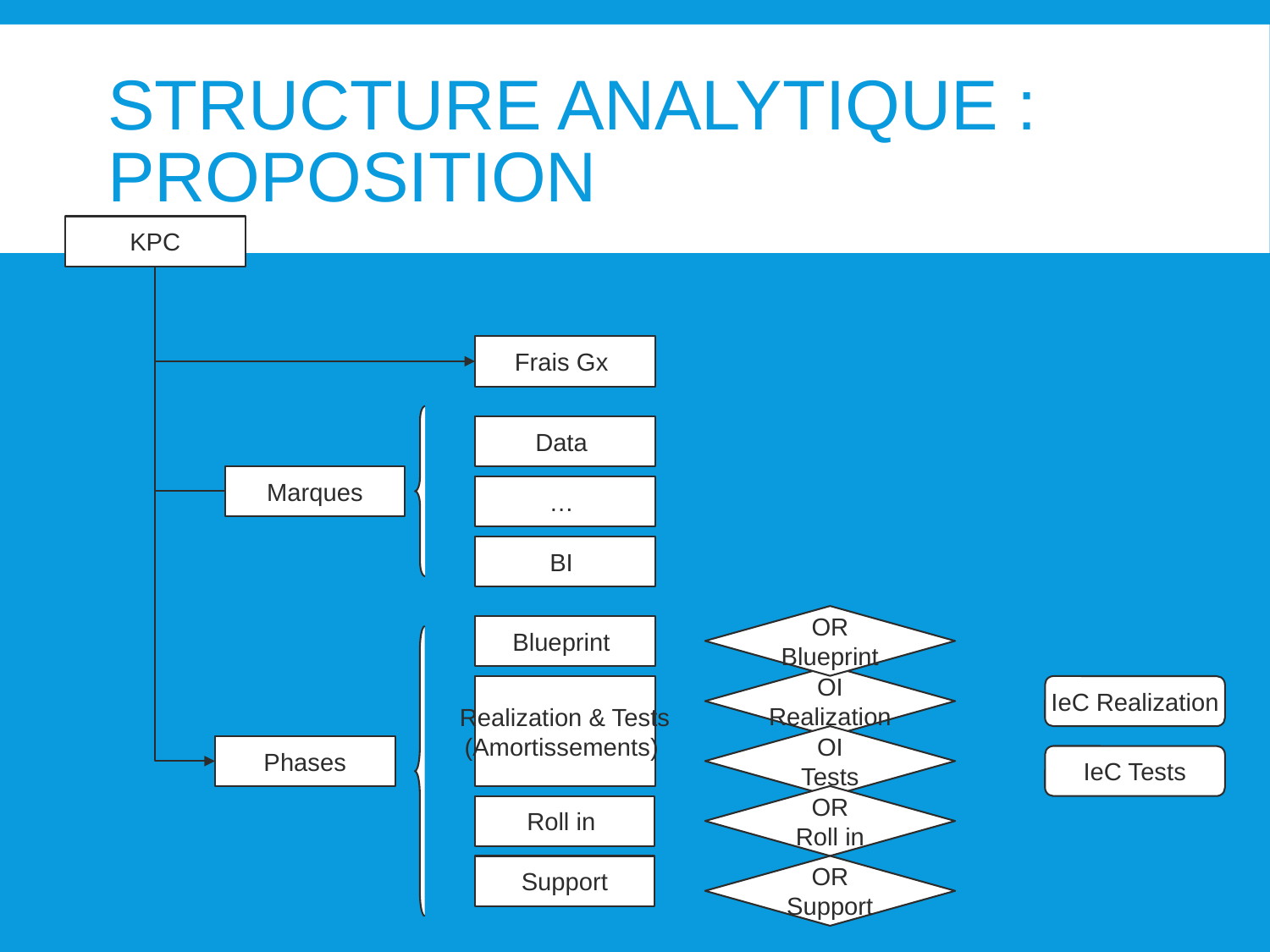

# Structure analytique : proposition
KPC
Frais Gx

Data
Marques
…
BI
OR
Blueprint
Blueprint

OI
Realization
Realization & Tests
(Amortissements)
IeC Realization
OI
Tests
Phases
IeC Tests
OR
Roll in
Roll in
Support
OR
Support